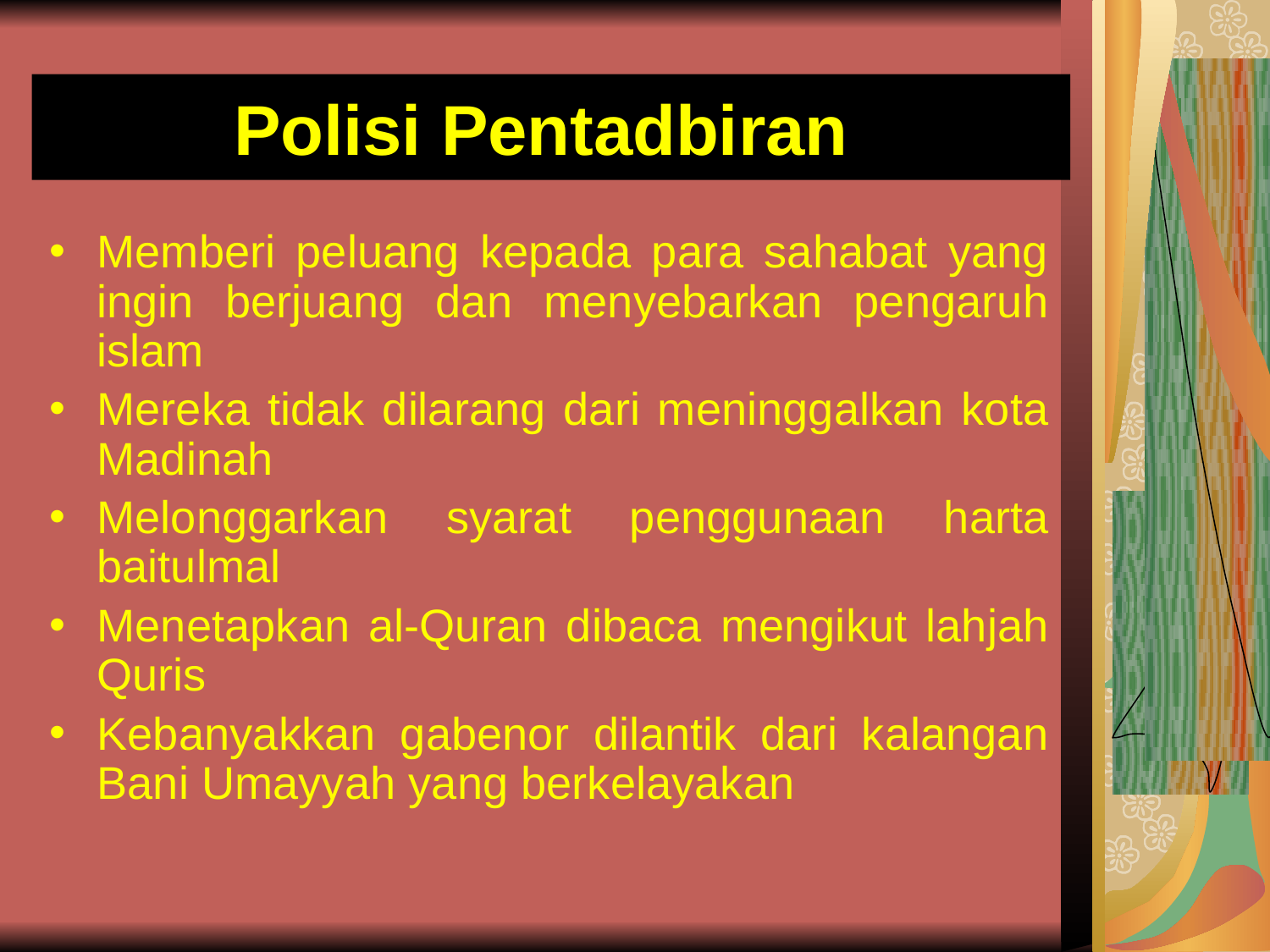

# Polisi Pentadbiran
Memberi peluang kepada para sahabat yang ingin berjuang dan menyebarkan pengaruh islam
Mereka tidak dilarang dari meninggalkan kota Madinah
Melonggarkan syarat penggunaan harta baitulmal
Menetapkan al-Quran dibaca mengikut lahjah Quris
Kebanyakkan gabenor dilantik dari kalangan Bani Umayyah yang berkelayakan